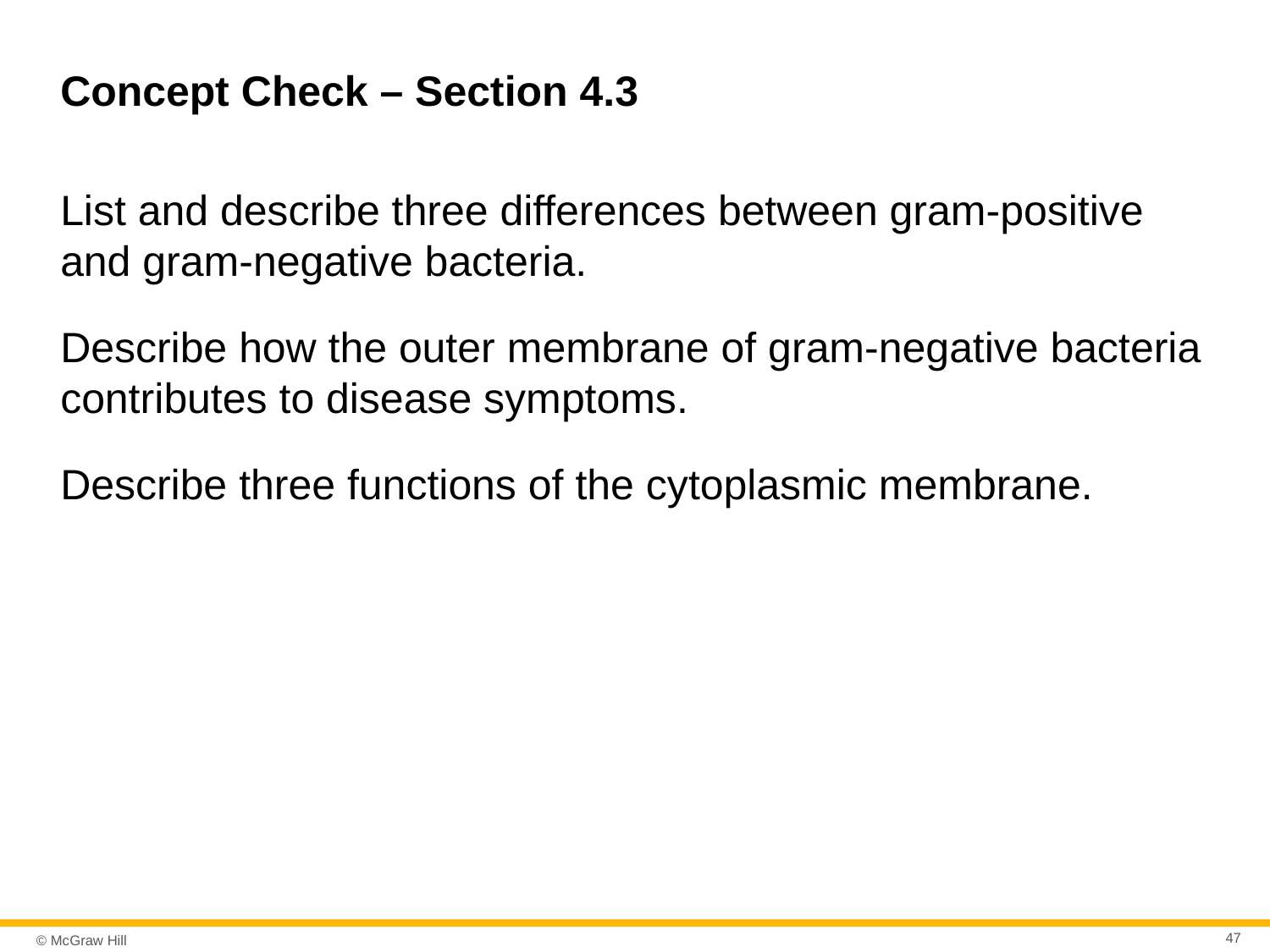

# Concept Check – Section 4.3
List and describe three differences between gram-positive and gram-negative bacteria.
Describe how the outer membrane of gram-negative bacteria contributes to disease symptoms.
Describe three functions of the cytoplasmic membrane.